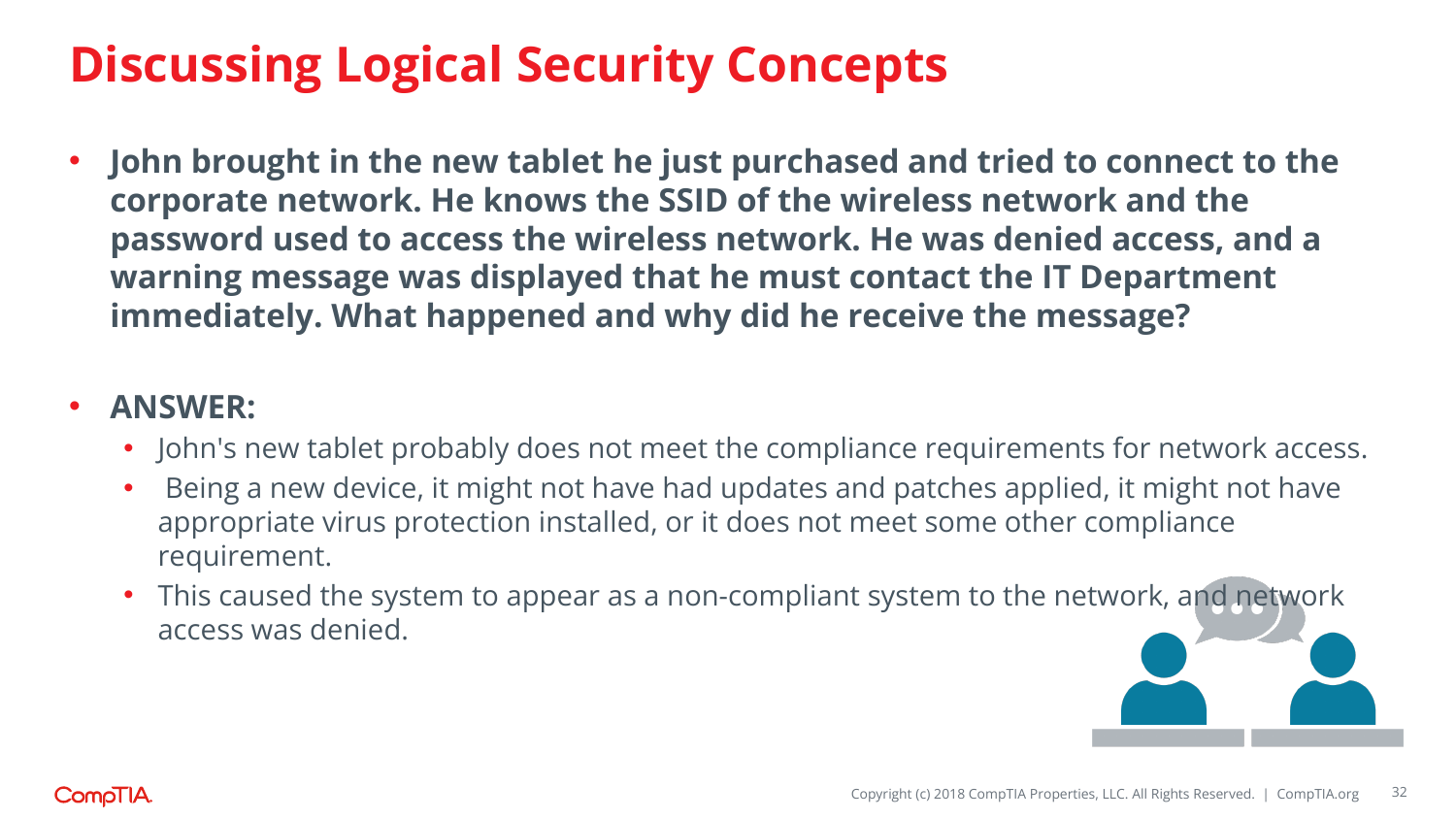

# Discussing Logical Security Concepts
John brought in the new tablet he just purchased and tried to connect to the corporate network. He knows the SSID of the wireless network and the password used to access the wireless network. He was denied access, and a warning message was displayed that he must contact the IT Department immediately. What happened and why did he receive the message?

ANSWER:
John's new tablet probably does not meet the compliance requirements for network access.
 Being a new device, it might not have had updates and patches applied, it might not have appropriate virus protection installed, or it does not meet some other compliance requirement.
This caused the system to appear as a non-compliant system to the network, and network access was denied.
32